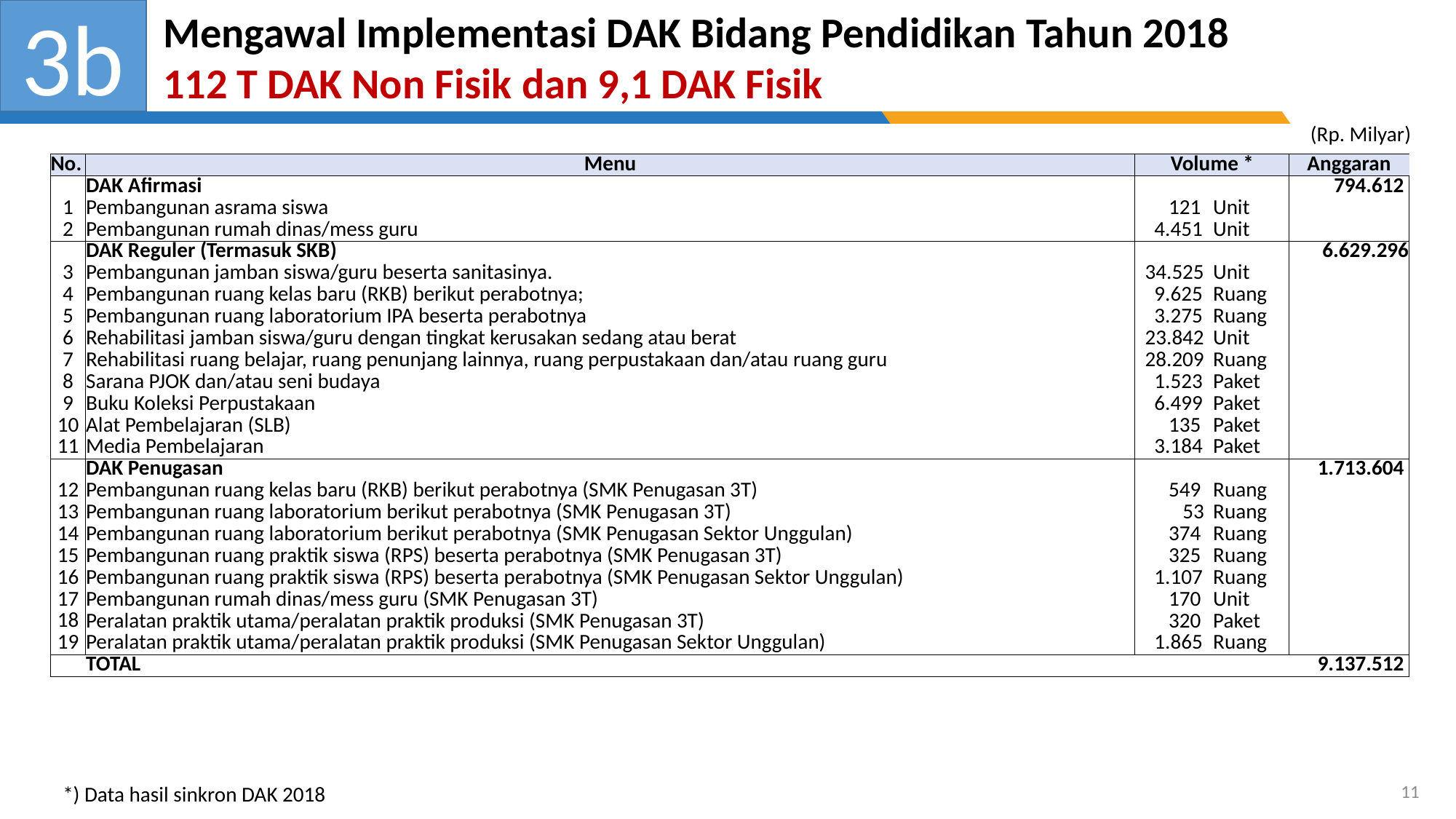

3b
Mengawal Implementasi DAK Bidang Pendidikan Tahun 2018
112 T DAK Non Fisik dan 9,1 DAK Fisik

(Rp. Milyar)
| No. | Menu | Volume \* |  | Anggaran |
| --- | --- | --- | --- | --- |
|  | DAK Afirmasi |  |  | 794.612 |
| 1 | Pembangunan asrama siswa | 121 | Unit |  |
| 2 | Pembangunan rumah dinas/mess guru | 4.451 | Unit |  |
|  | DAK Reguler (Termasuk SKB) |  |  | 6.629.296 |
| 3 | Pembangunan jamban siswa/guru beserta sanitasinya. | 34.525 | Unit |  |
| 4 | Pembangunan ruang kelas baru (RKB) berikut perabotnya; | 9.625 | Ruang |  |
| 5 | Pembangunan ruang laboratorium IPA beserta perabotnya | 3.275 | Ruang |  |
| 6 | Rehabilitasi jamban siswa/guru dengan tingkat kerusakan sedang atau berat | 23.842 | Unit |  |
| 7 | Rehabilitasi ruang belajar, ruang penunjang lainnya, ruang perpustakaan dan/atau ruang guru | 28.209 | Ruang |  |
| 8 | Sarana PJOK dan/atau seni budaya | 1.523 | Paket |  |
| 9 | Buku Koleksi Perpustakaan | 6.499 | Paket |  |
| 10 | Alat Pembelajaran (SLB) | 135 | Paket |  |
| 11 | Media Pembelajaran | 3.184 | Paket |  |
|  | DAK Penugasan |  |  | 1.713.604 |
| 12 | Pembangunan ruang kelas baru (RKB) berikut perabotnya (SMK Penugasan 3T) | 549 | Ruang |  |
| 13 | Pembangunan ruang laboratorium berikut perabotnya (SMK Penugasan 3T) | 53 | Ruang |  |
| 14 | Pembangunan ruang laboratorium berikut perabotnya (SMK Penugasan Sektor Unggulan) | 374 | Ruang |  |
| 15 | Pembangunan ruang praktik siswa (RPS) beserta perabotnya (SMK Penugasan 3T) | 325 | Ruang |  |
| 16 | Pembangunan ruang praktik siswa (RPS) beserta perabotnya (SMK Penugasan Sektor Unggulan) | 1.107 | Ruang |  |
| 17 | Pembangunan rumah dinas/mess guru (SMK Penugasan 3T) | 170 | Unit |  |
| 18 | Peralatan praktik utama/peralatan praktik produksi (SMK Penugasan 3T) | 320 | Paket |  |
| 19 | Peralatan praktik utama/peralatan praktik produksi (SMK Penugasan Sektor Unggulan) | 1.865 | Ruang |  |
|  | TOTAL |  |  | 9.137.512 |
11
*) Data hasil sinkron DAK 2018